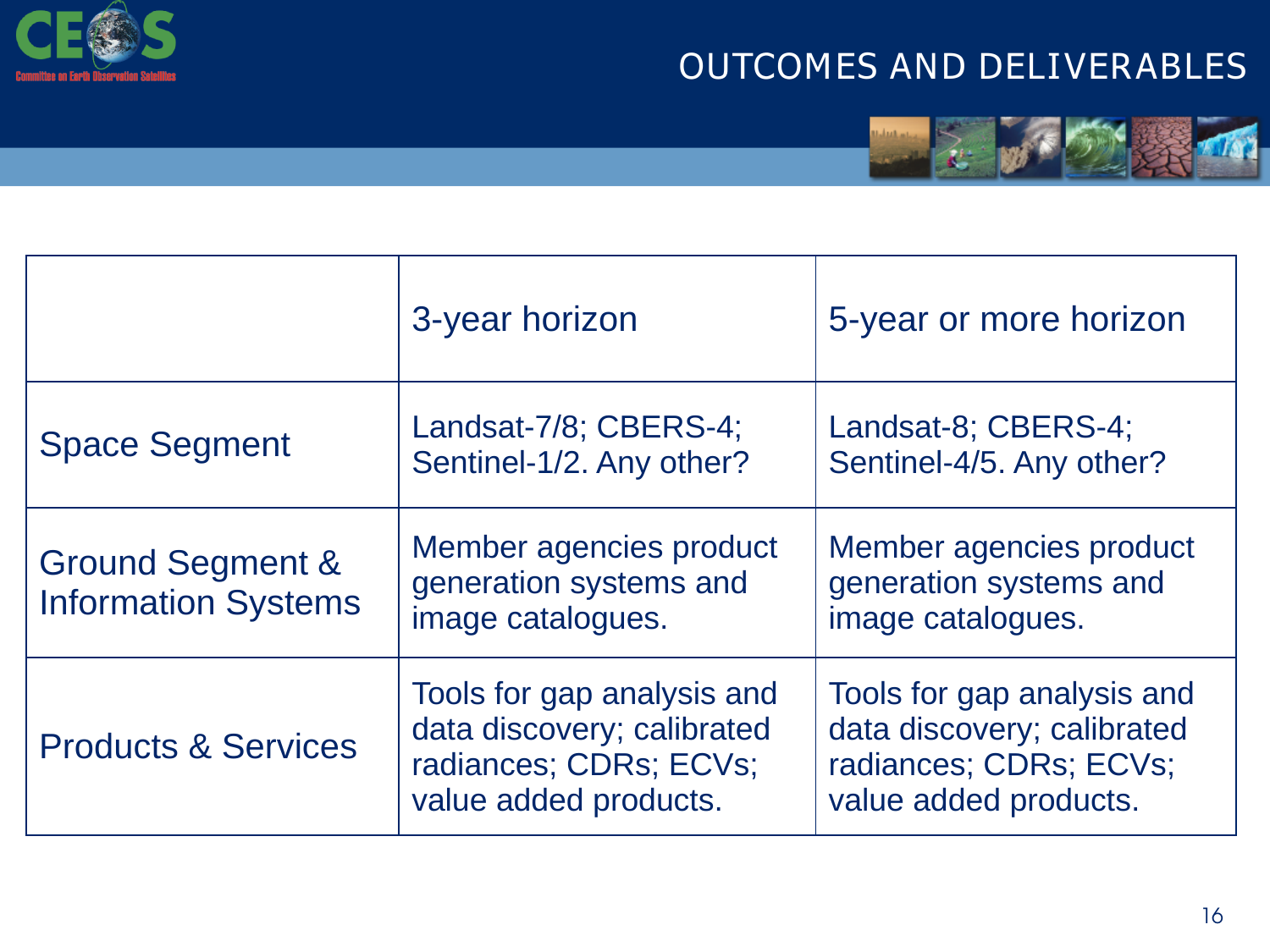

Outcomes and Deliverables
|  | 3-year horizon | 5-year or more horizon |
| --- | --- | --- |
| Space Segment | Landsat-7/8; CBERS-4; Sentinel-1/2. Any other? | Landsat-8; CBERS-4; Sentinel-4/5. Any other? |
| Ground Segment & Information Systems | Member agencies product generation systems and image catalogues. | Member agencies product generation systems and image catalogues. |
| Products & Services | Tools for gap analysis and data discovery; calibrated radiances; CDRs; ECVs; value added products. | Tools for gap analysis and data discovery; calibrated radiances; CDRs; ECVs; value added products. |
16